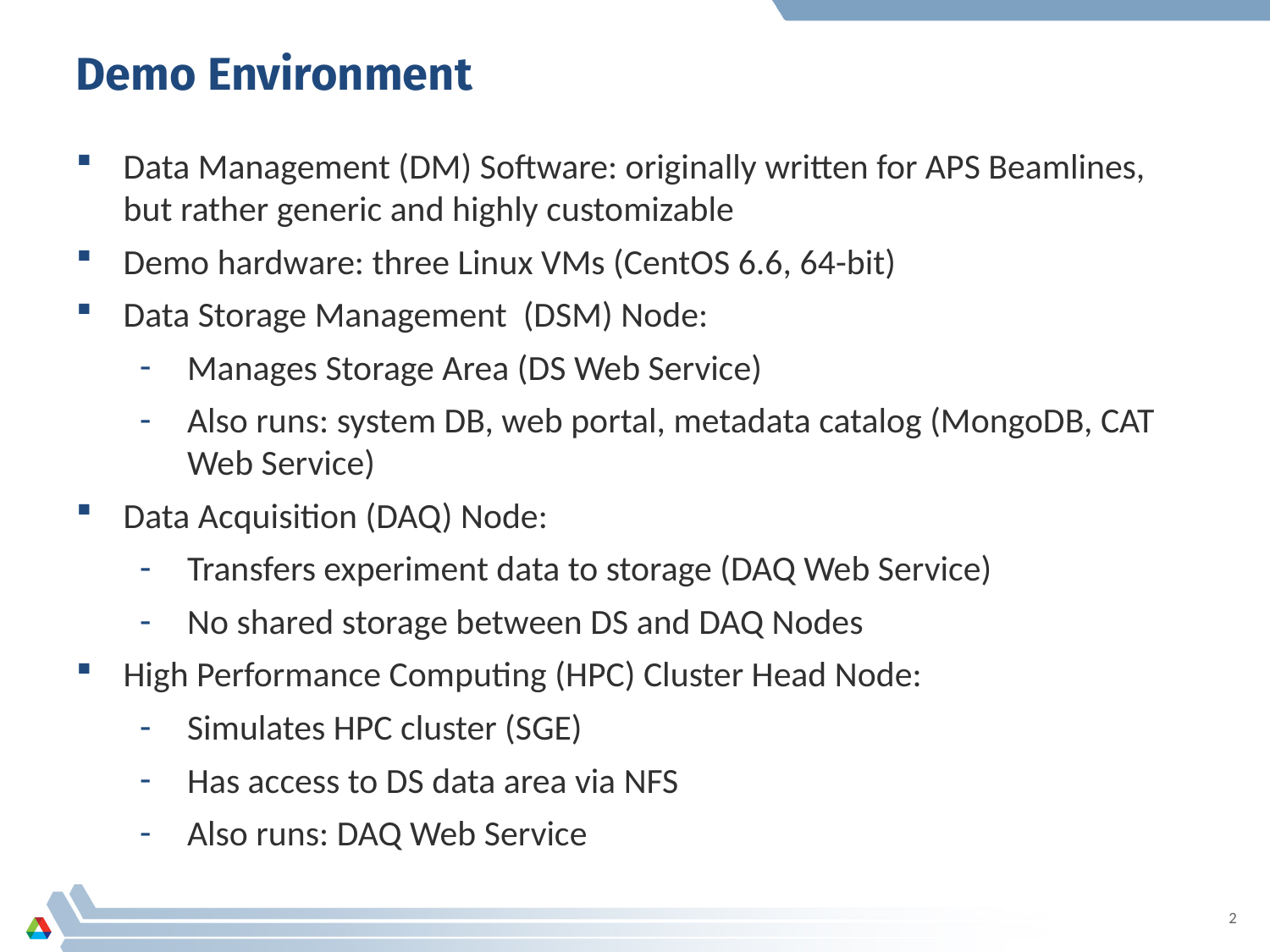

Demo Environment

Data Management (DM) Software: originally written for APS Beamlines, but rather generic and highly customizable
Demo hardware: three Linux VMs (CentOS 6.6, 64-bit)
Data Storage Management  (DSM) Node:
Manages Storage Area (DS Web Service)
Also runs: system DB, web portal, metadata catalog (MongoDB, CAT Web Service)
Data Acquisition (DAQ) Node:
Transfers experiment data to storage (DAQ Web Service)
No shared storage between DS and DAQ Nodes
High Performance Computing (HPC) Cluster Head Node:
Simulates HPC cluster (SGE)
Has access to DS data area via NFS
Also runs: DAQ Web Service

2